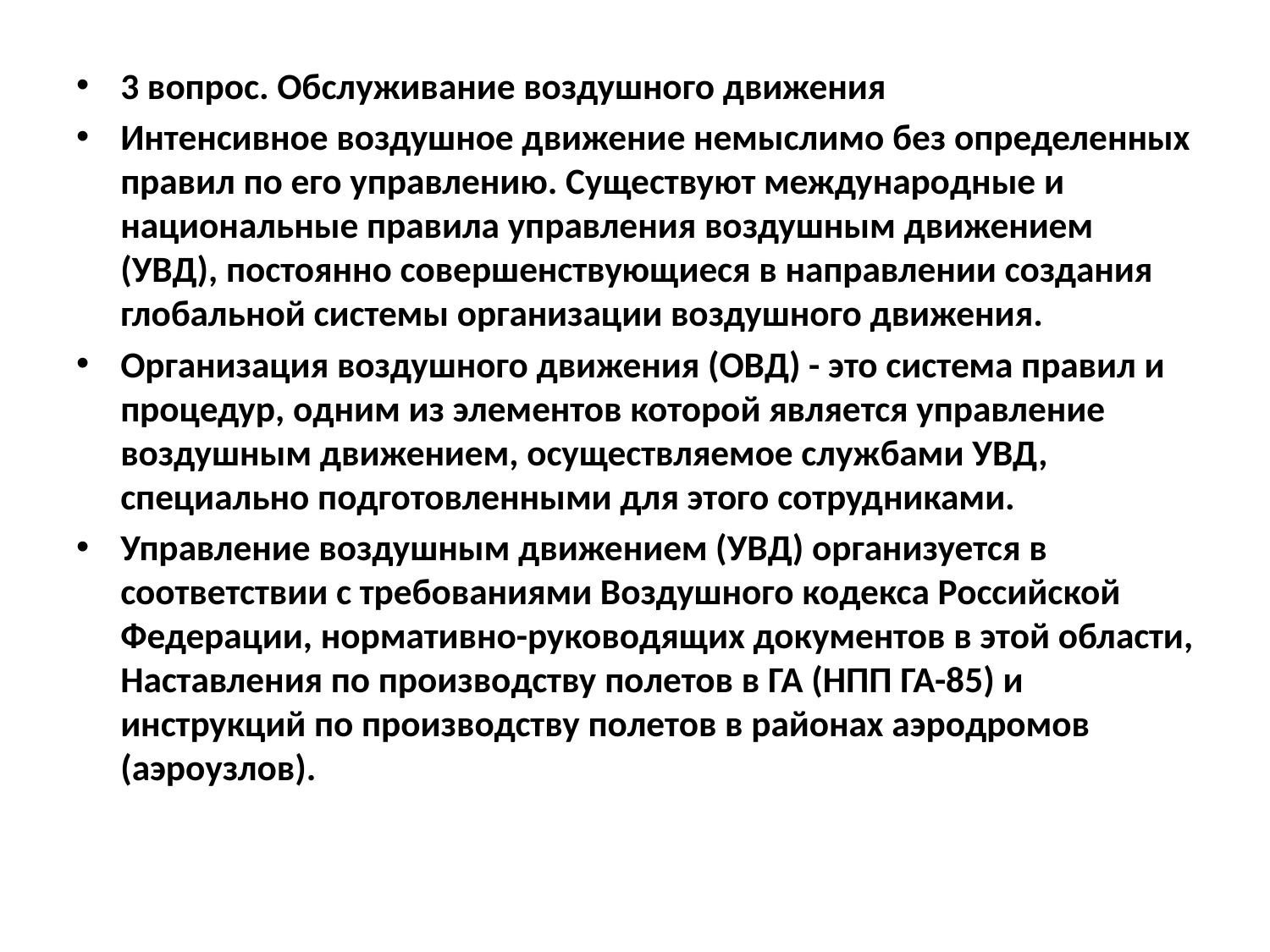

3 вопрос. Обслуживание воздушного движения
Интенсивное воздушное движение немыслимо без определенных правил по его управлению. Существуют международные и национальные правила управления воздушным движением (УВД), постоянно совершенствующиеся в направлении создания глобальной системы организации воздушного движения.
Организация воздушного движения (ОВД) - это система правил и процедур, одним из элементов которой является управление воздушным движением, осуществляемое службами УВД, специально подготовленными для этого сотрудниками.
Управление воздушным движением (УВД) организуется в соответствии с требованиями Воздушного кодекса Российской Федерации, нормативно-руководящих документов в этой области, Наставления по производству полетов в ГА (НПП ГА-85) и инструкций по производству полетов в районах аэродромов (аэроузлов).